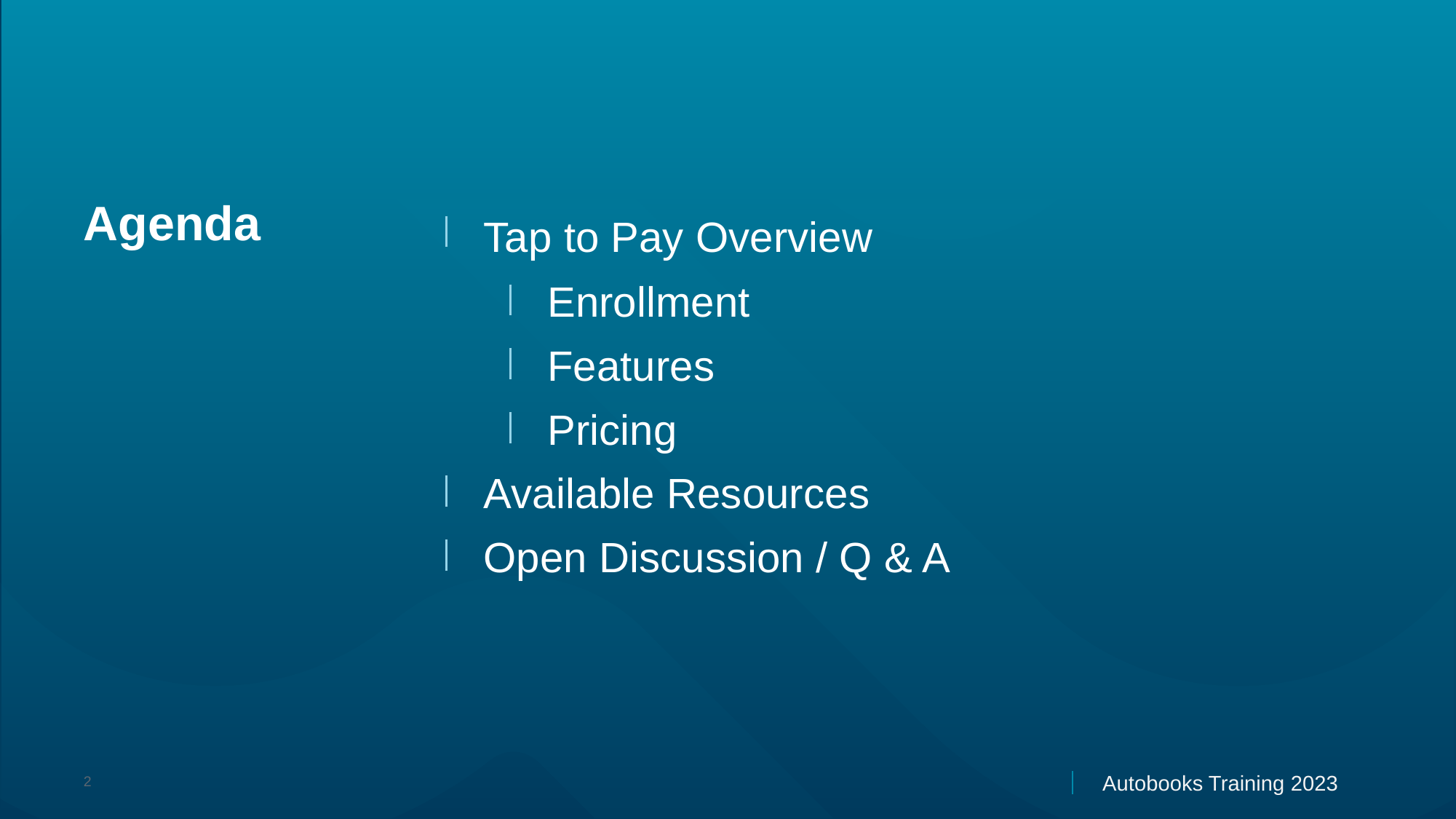

# Agenda
Tap to Pay Overview
Enrollment
Features
Pricing
Available Resources
Open Discussion / Q & A
2
Autobooks Training 2023